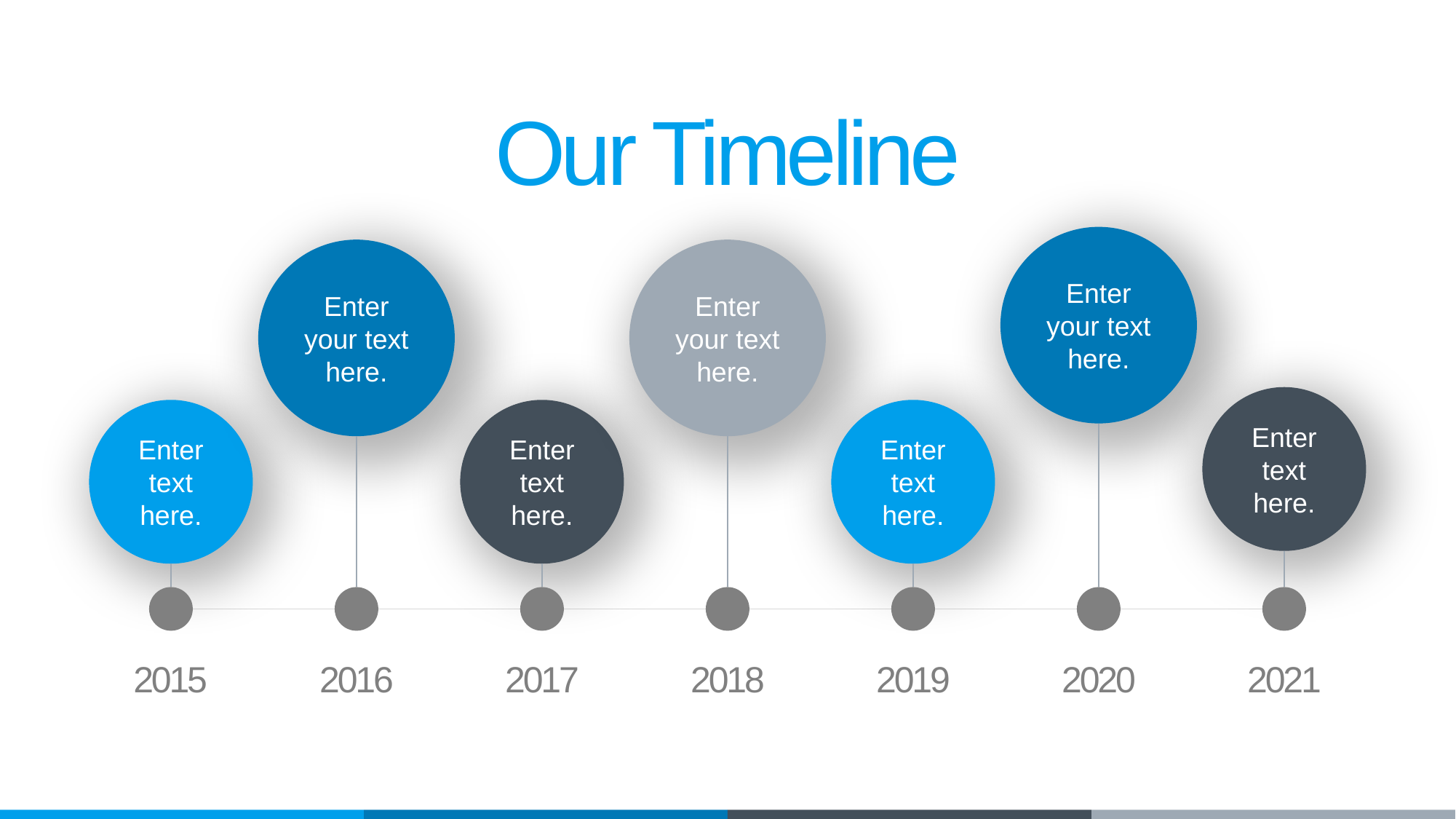

Our Timeline
Enter your text here.
Enter your text here.
Enter your text here.
Enter text here.
Enter text here.
Enter text here.
Enter text here.

2015
2016
2017
2018
2019
2020
2021